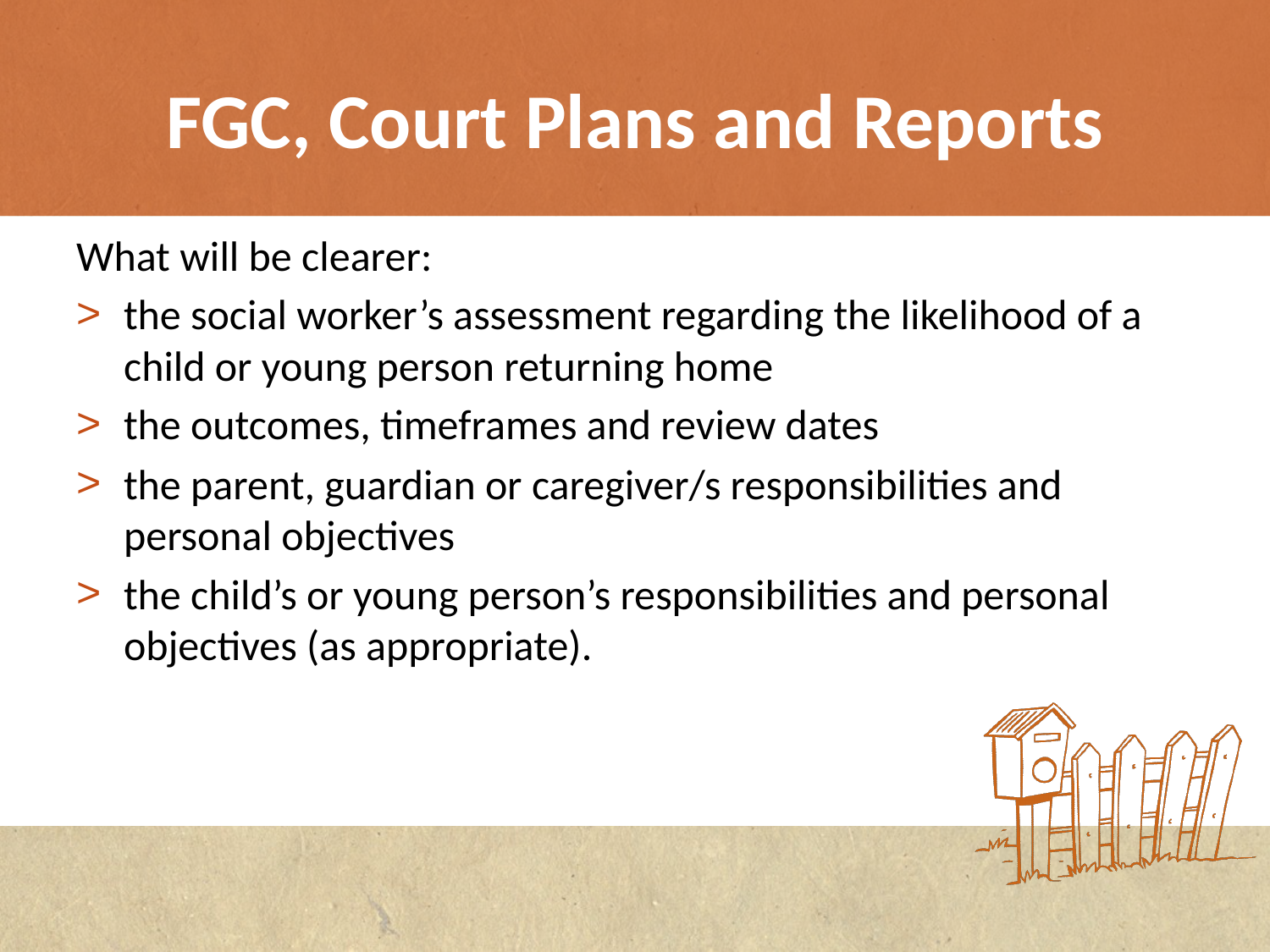

# FGC, Court Plans and Reports
What will be clearer:
the social worker’s assessment regarding the likelihood of a child or young person returning home
the outcomes, timeframes and review dates
the parent, guardian or caregiver/s responsibilities and personal objectives
the child’s or young person’s responsibilities and personal objectives (as appropriate).